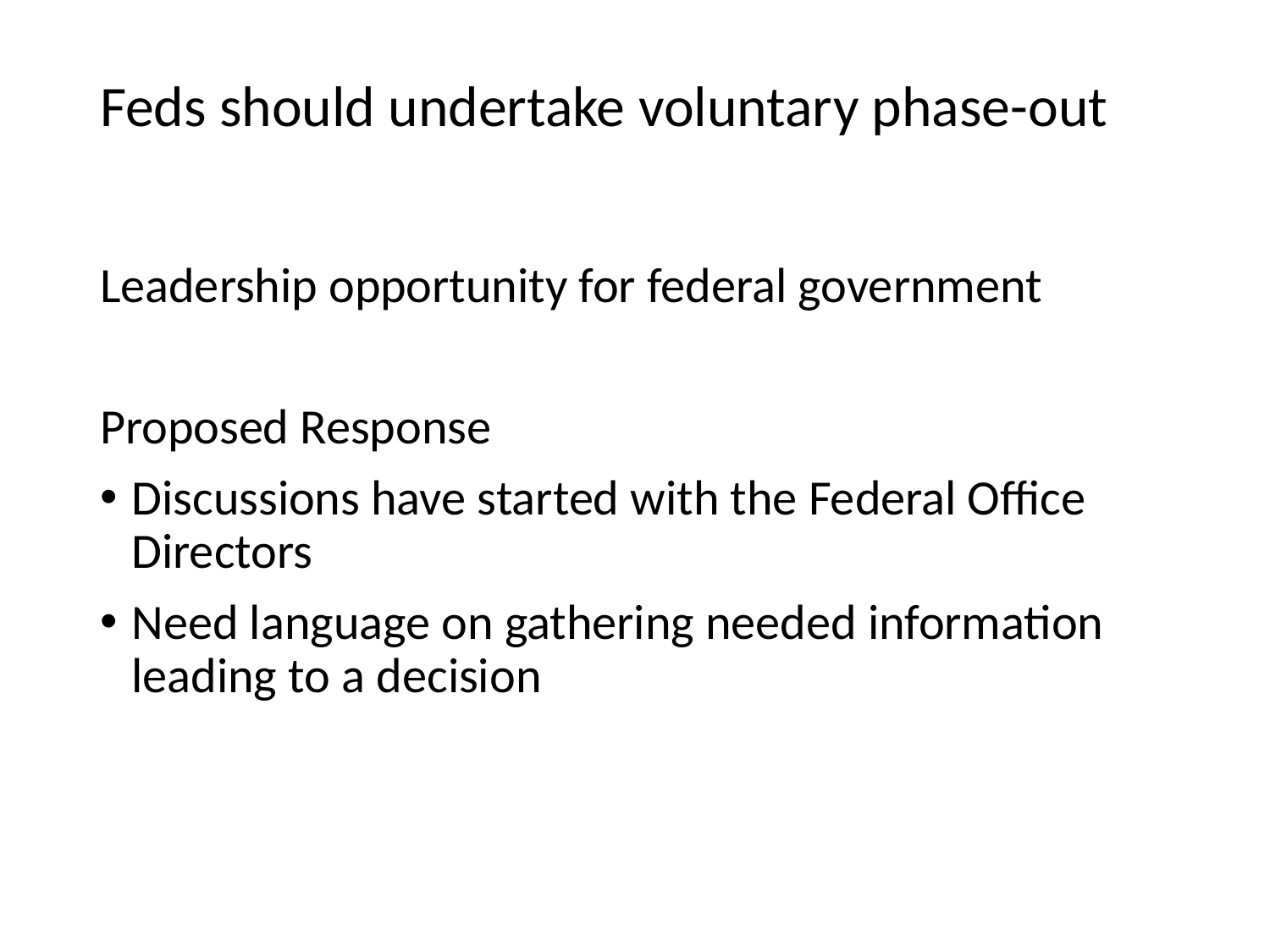

# Feds should undertake voluntary phase-out
Leadership opportunity for federal government

Proposed Response
Discussions have started with the Federal Office Directors
Need language on gathering needed information leading to a decision